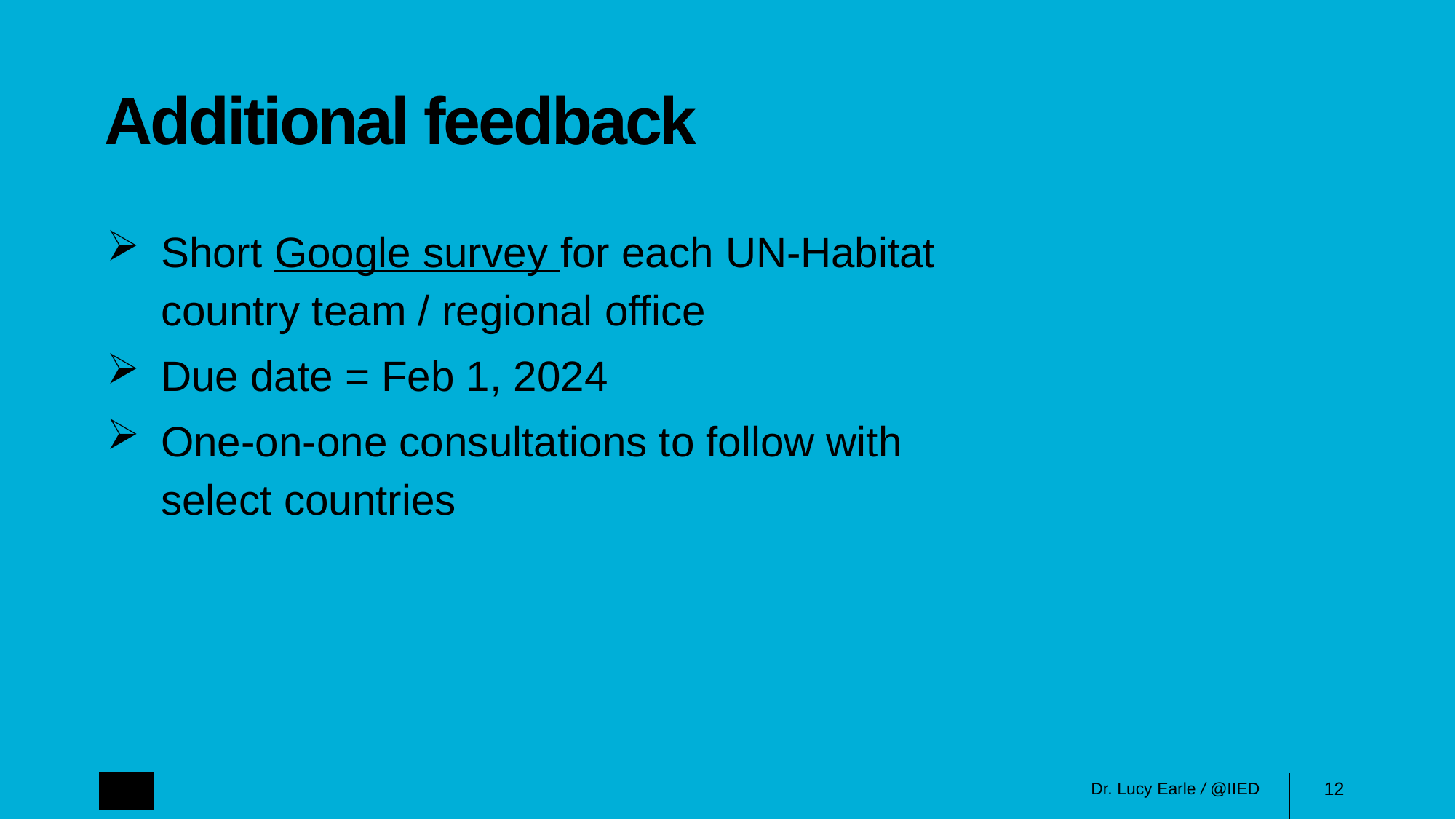

# Additional feedback
Short Google survey for each UN-Habitat country team / regional office
Due date = Feb 1, 2024
One-on-one consultations to follow with select countries
12